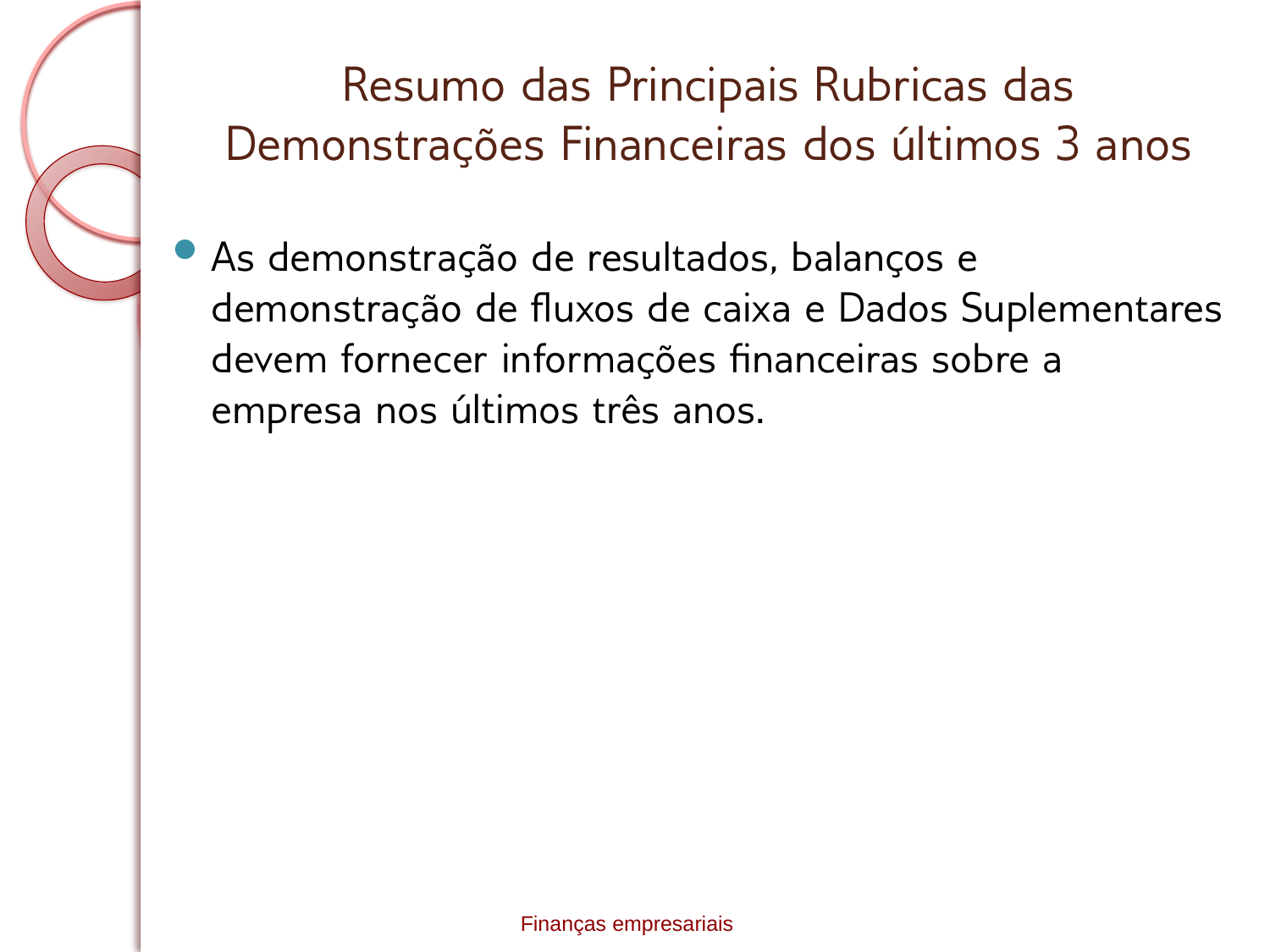

# Resumo das Principais Rubricas das Demonstrações Financeiras dos últimos 3 anos
As demonstração de resultados, balanços e demonstração de fluxos de caixa e Dados Suplementares devem fornecer informações financeiras sobre a empresa nos últimos três anos.
Finanças empresariais